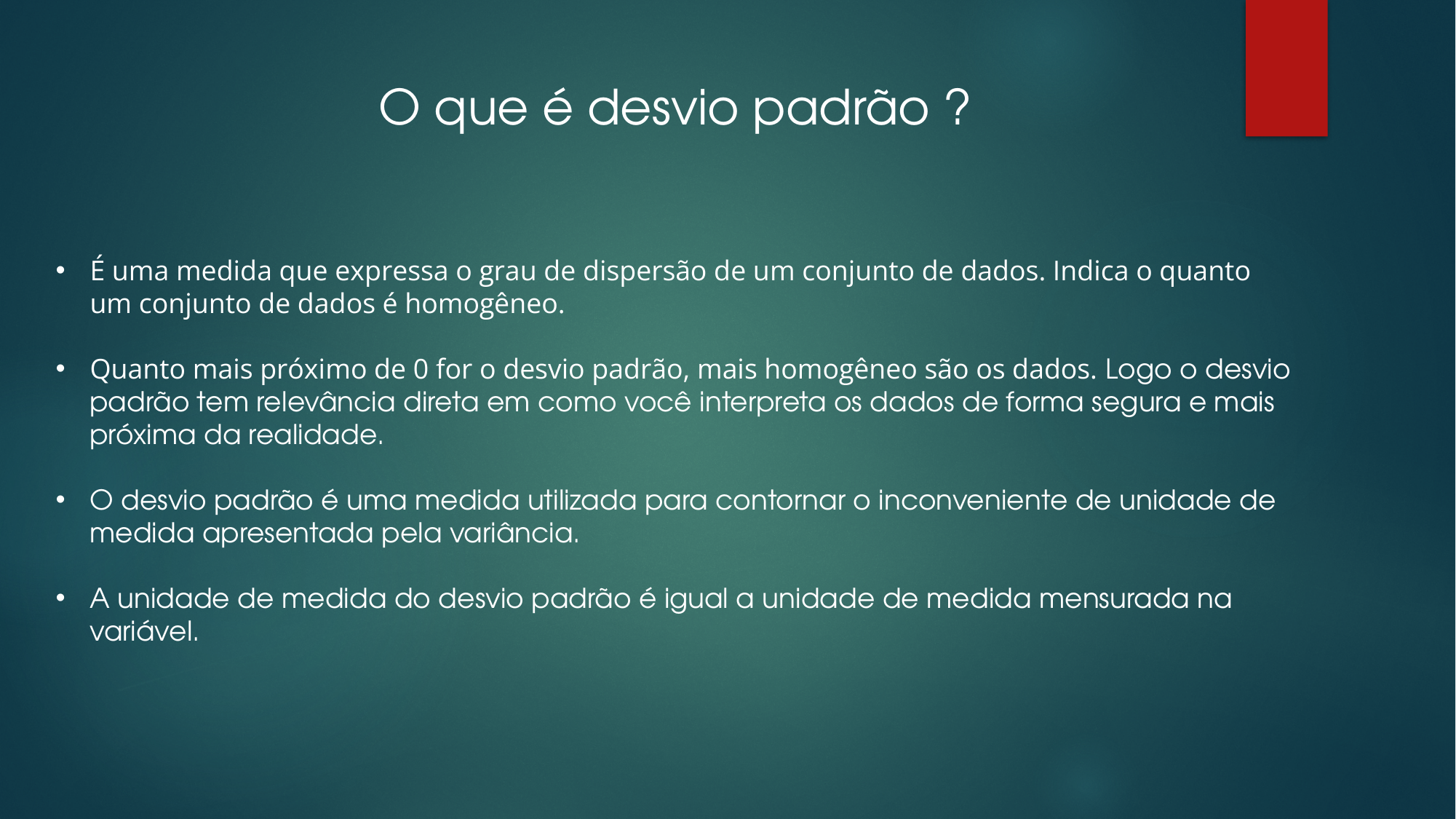

O que é desvio padrão ?
É uma medida que expressa o grau de dispersão de um conjunto de dados. Indica o quanto um conjunto de dados é homogêneo.

Quanto mais próximo de 0 for o desvio padrão, mais homogêneo são os dados. Logo o desvio padrão tem relevância direta em como você interpreta os dados de forma segura e mais próxima da realidade.

O desvio padrão é uma medida utilizada para contornar o inconveniente de unidade de medida apresentada pela variância.

A unidade de medida do desvio padrão é igual a unidade de medida mensurada na variável.